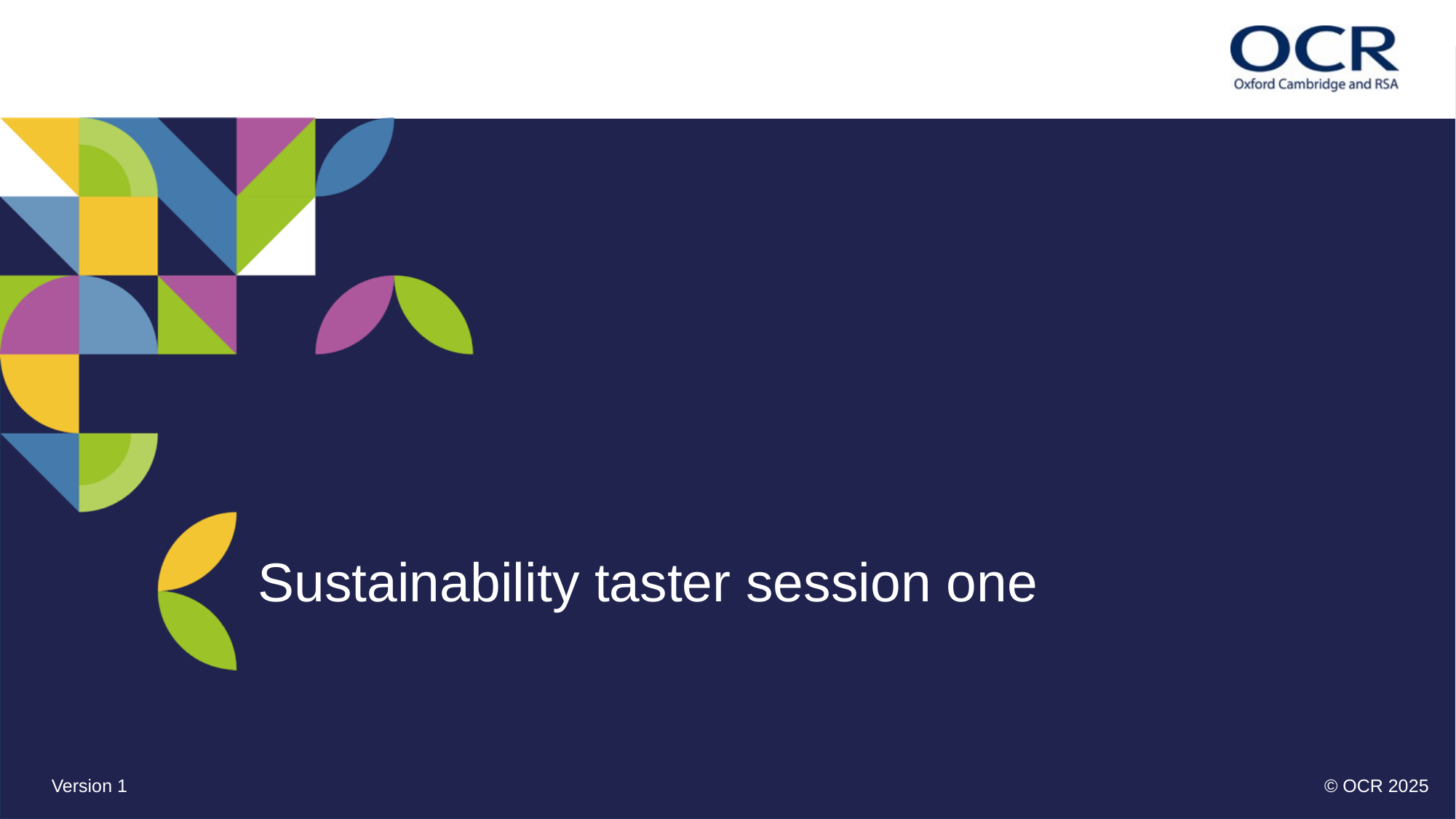

Sustainability taster session one
Version 1
© OCR 2025